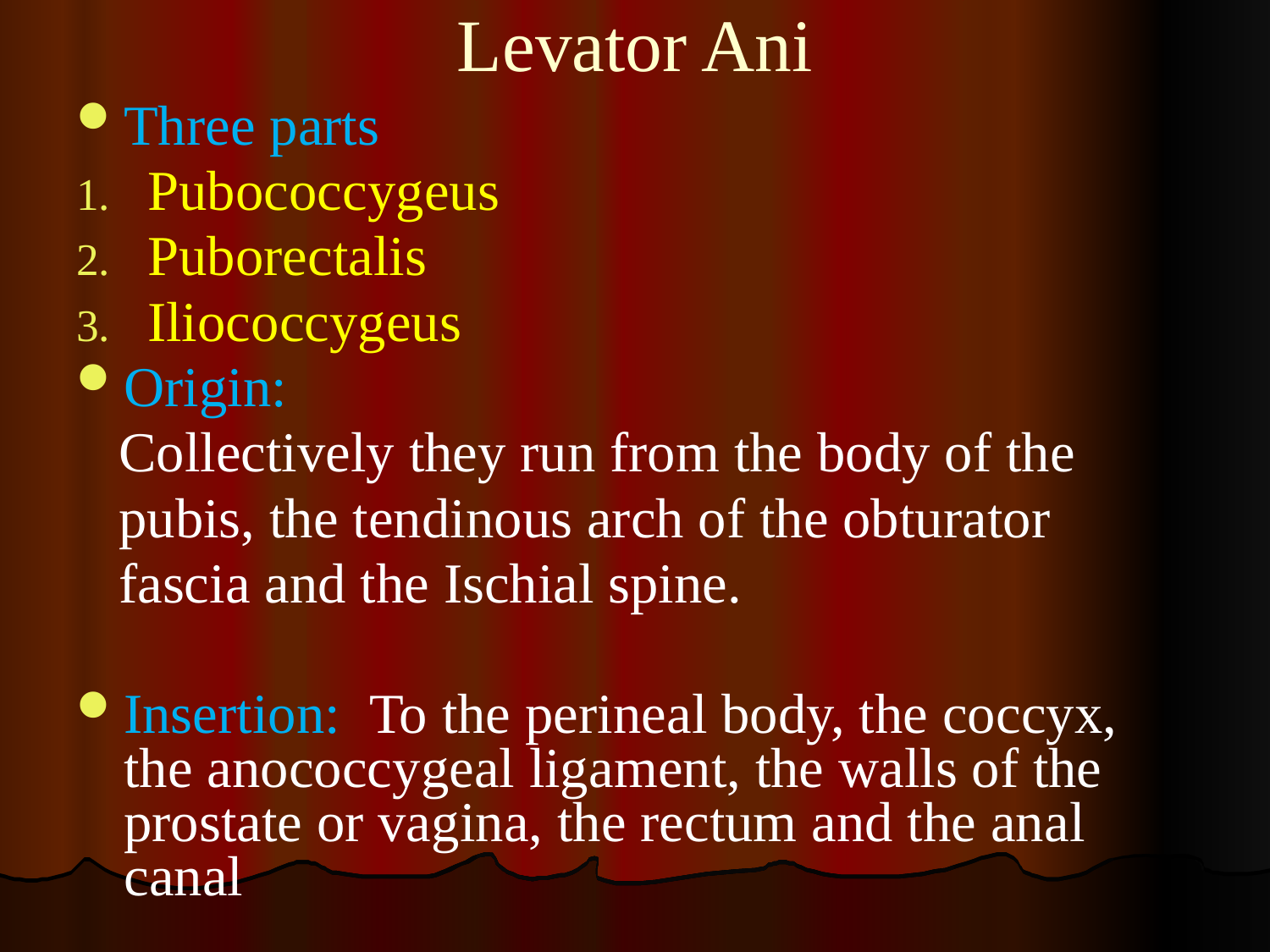

# Levator Ani
Three parts
Pubococcygeus
Puborectalis
Iliococcygeus
Origin:
   Collectively they run from the body of the
   pubis, the tendinous arch of the obturator
   fascia and the Ischial spine.

Insertion:  To the perineal body, the coccyx, the anococcygeal ligament, the walls of the prostate or vagina, the rectum and the anal canal